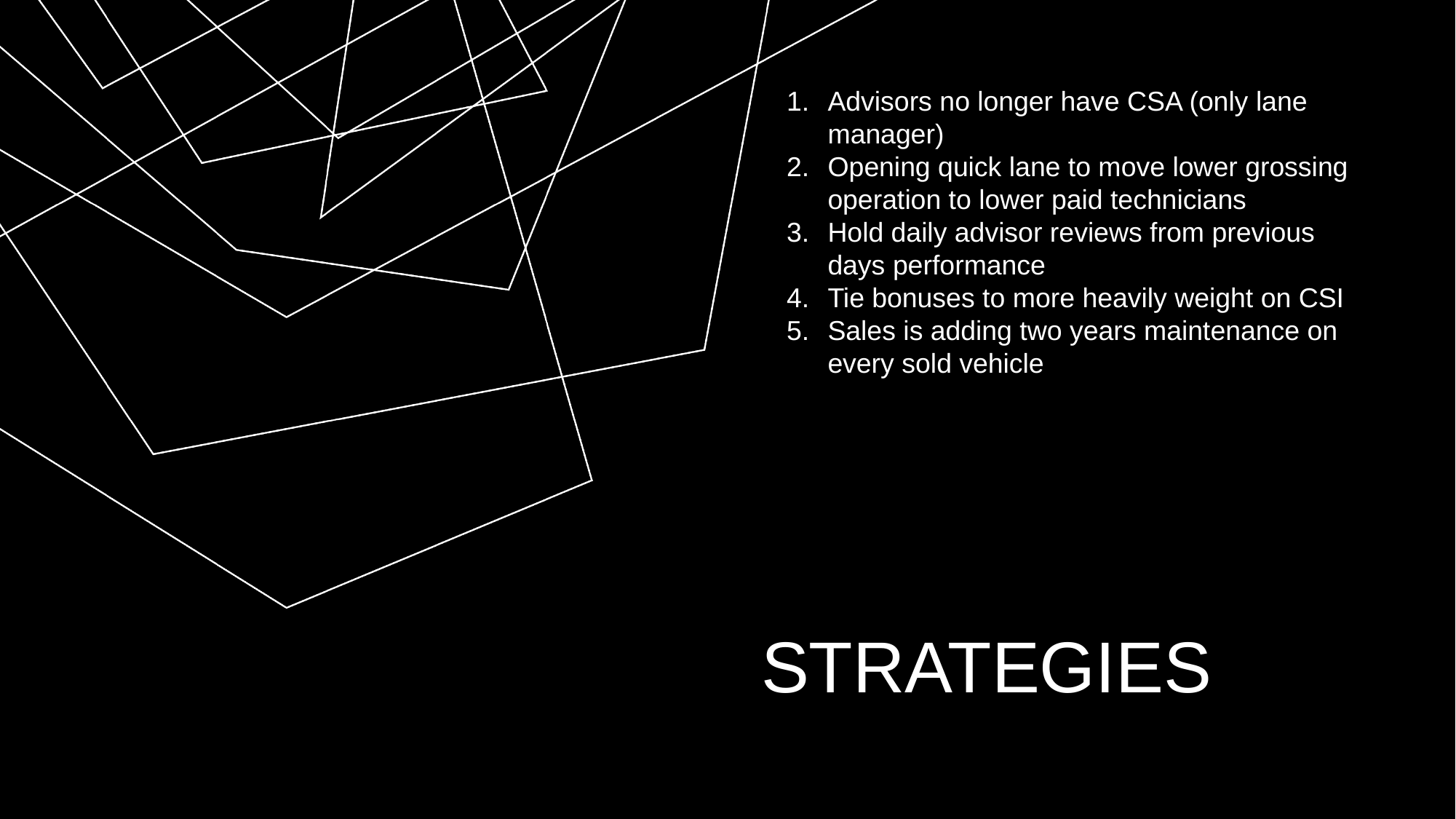

Advisors no longer have CSA (only lane manager)
Opening quick lane to move lower grossing operation to lower paid technicians
Hold daily advisor reviews from previous days performance
Tie bonuses to more heavily weight on CSI
Sales is adding two years maintenance on every sold vehicle

# strategies